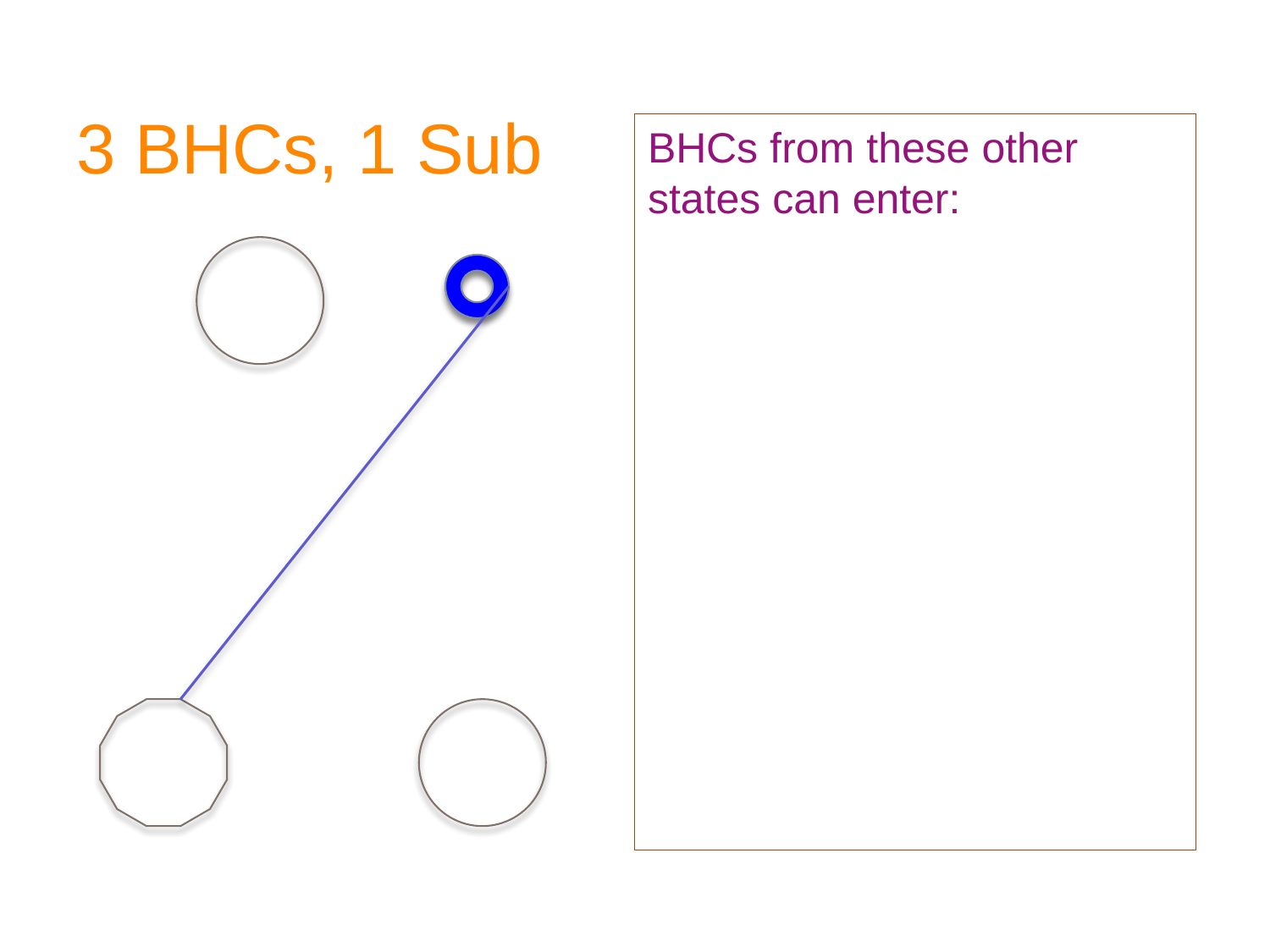

# 3 BHCs, 1 Sub
BHCs from these other states can enter: